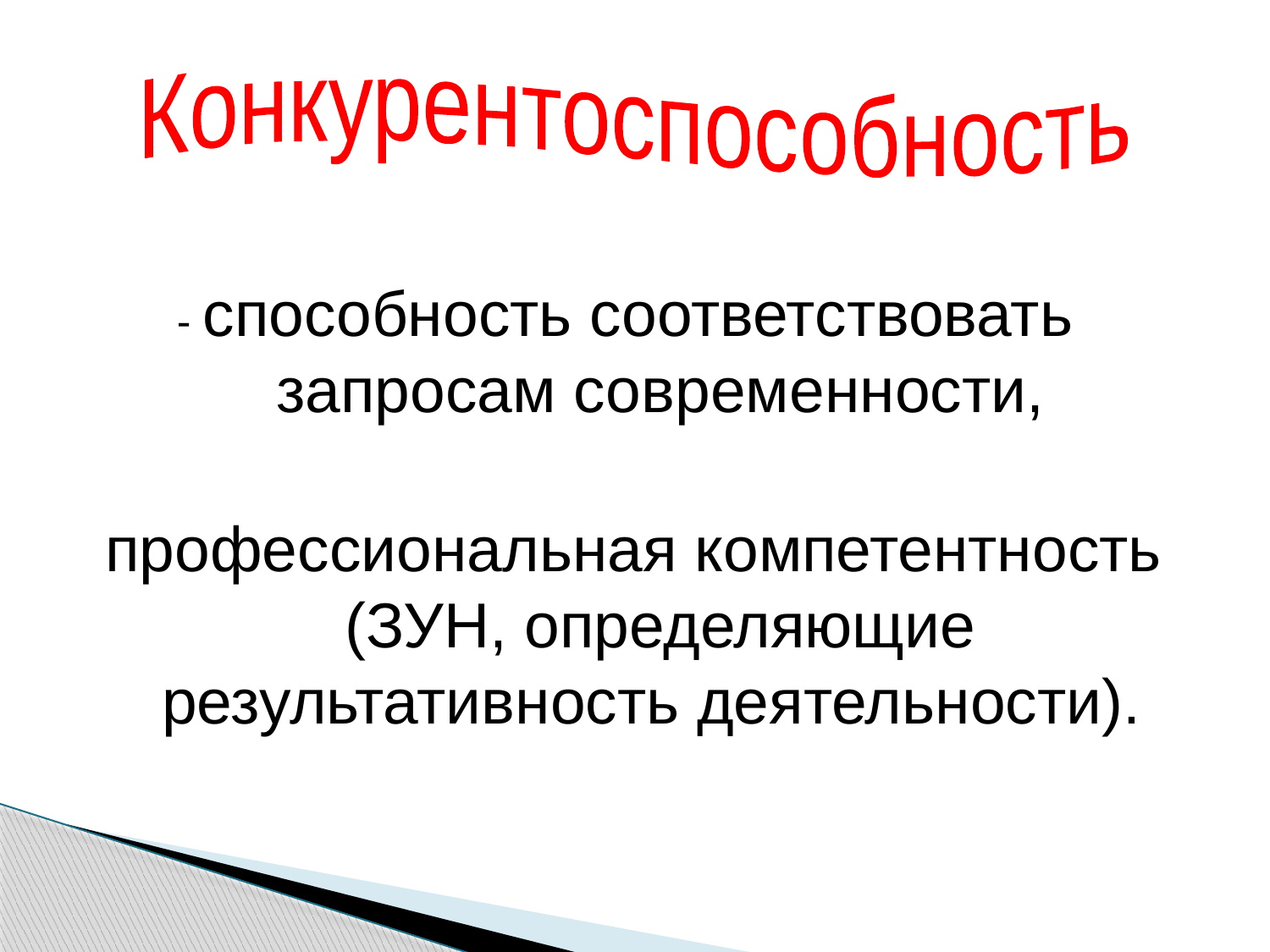

Конкурентоспособность

- способность соответствовать   запросам современности,
профессиональная компетентность  (ЗУН, определяющие результативность деятельности).